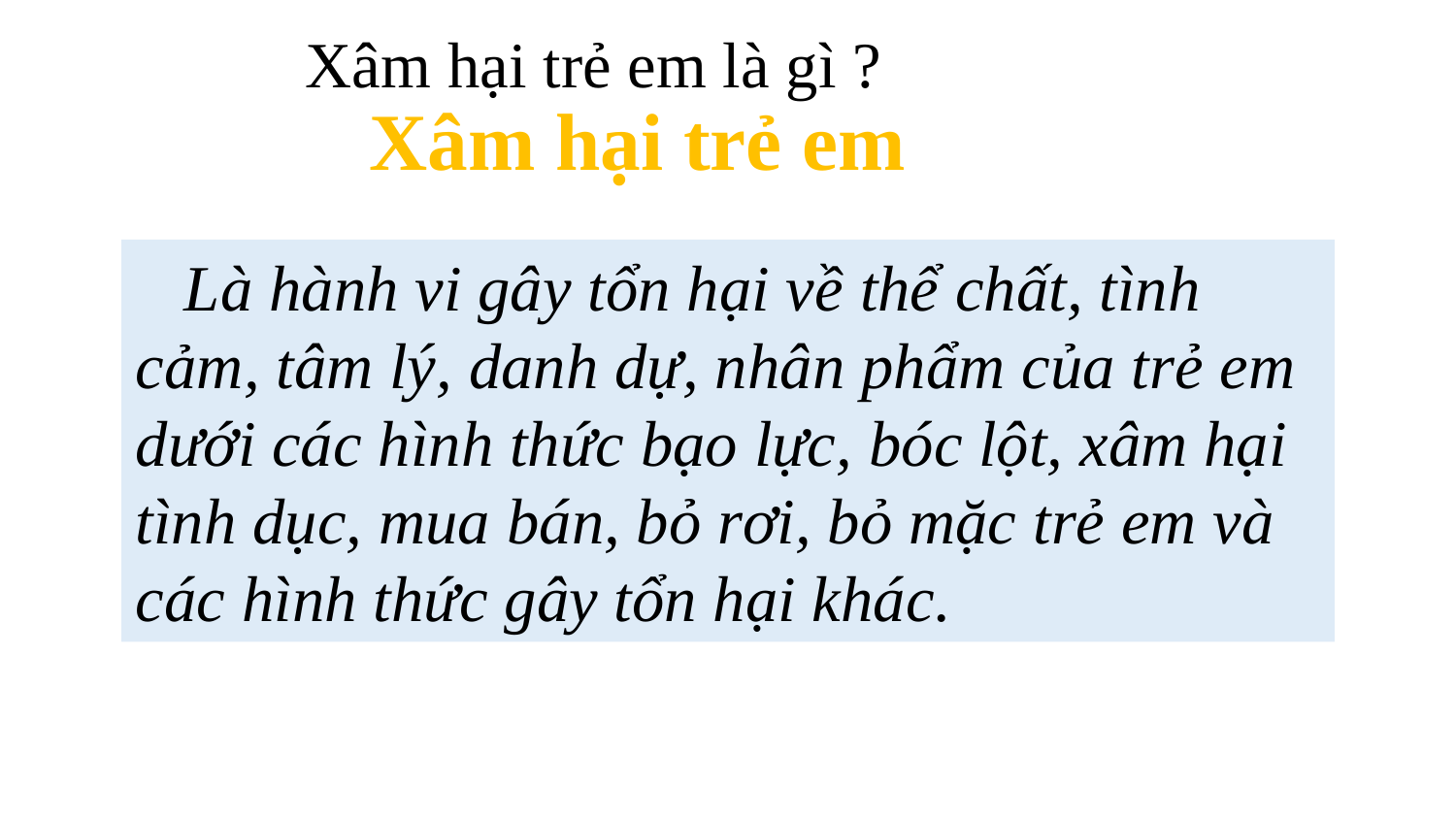

Xâm hại trẻ em là gì ?
Xâm hại trẻ em
   Là hành vi gây tổn hại về thể chất, tình cảm, tâm lý, danh dự, nhân phẩm của trẻ em dưới các hình thức bạo lực, bóc lột, xâm hại tình dục, mua bán, bỏ rơi, bỏ mặc trẻ em và các hình thức gây tổn hại khác.